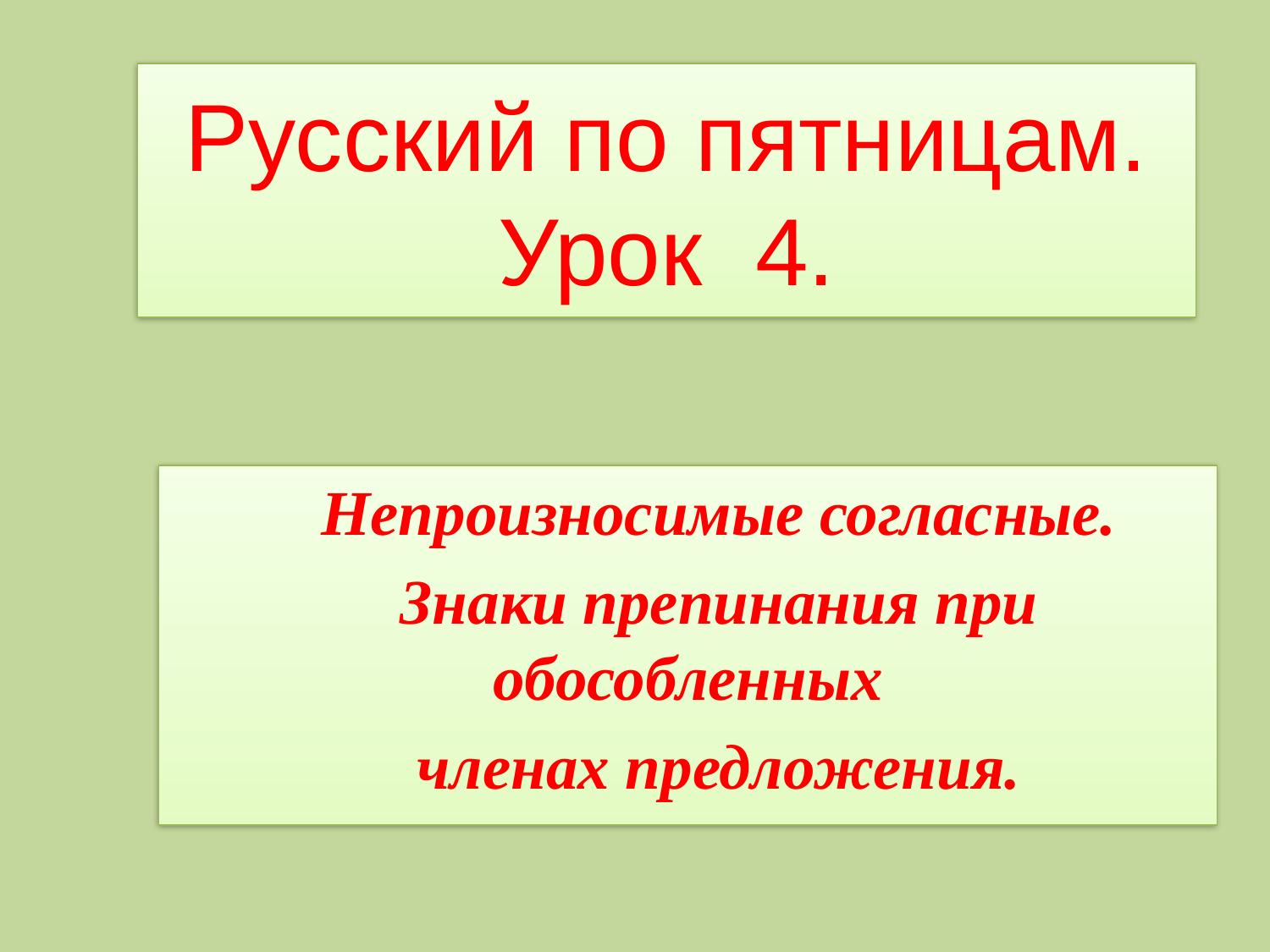

# Русский по пятницам. Урок  4.
Непроизносимые согласные.
Знаки препинания при обособленных
членах предложения.